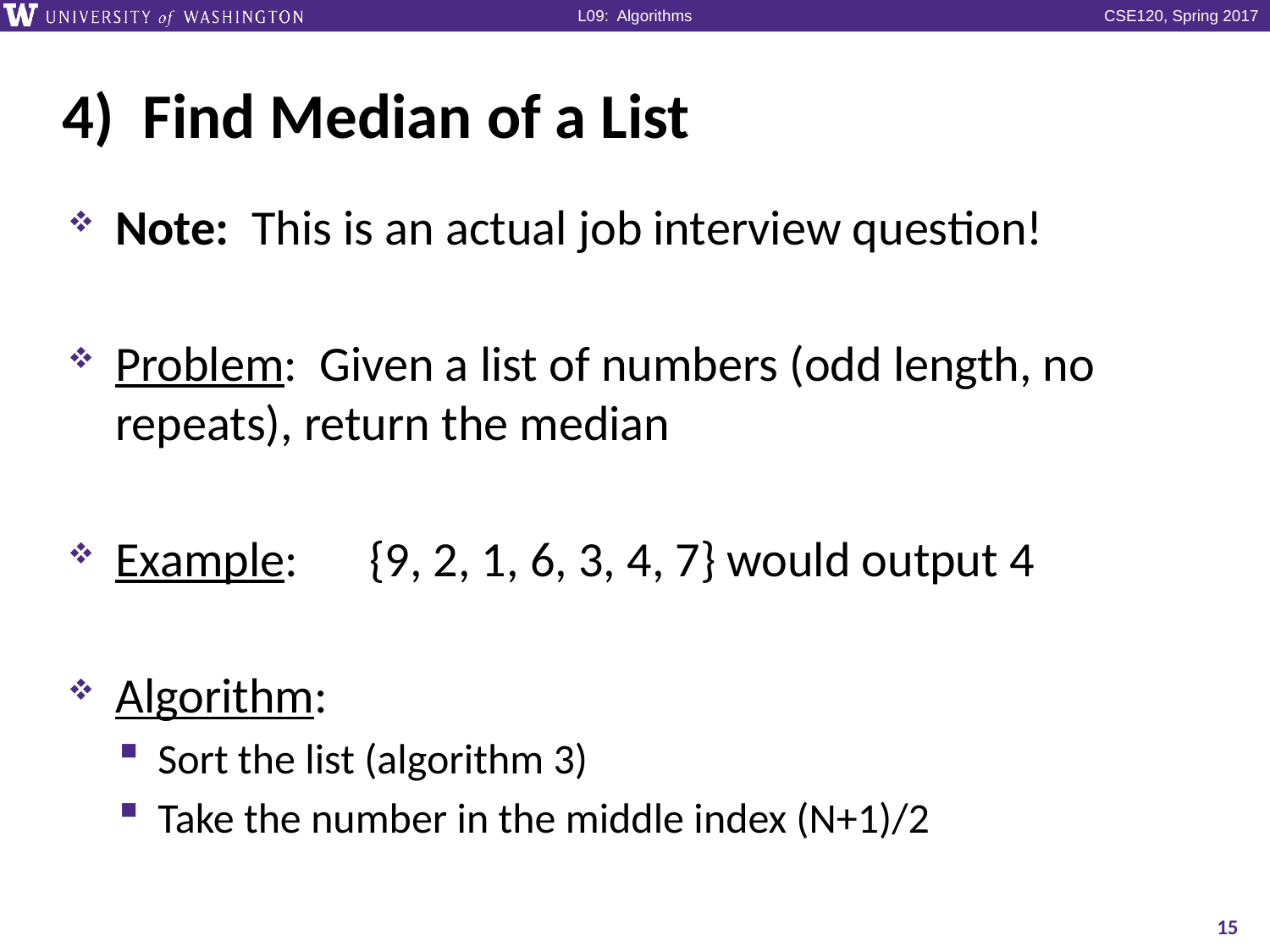

# 4)  Find Median of a List
Note:  This is an actual job interview question!

Problem:  Given a list of numbers (odd length, no repeats), return the median

Example:	{9, 2, 1, 6, 3, 4, 7} would output 4

Algorithm:
Sort the list (algorithm 3)
Take the number in the middle index (N+1)/2
15